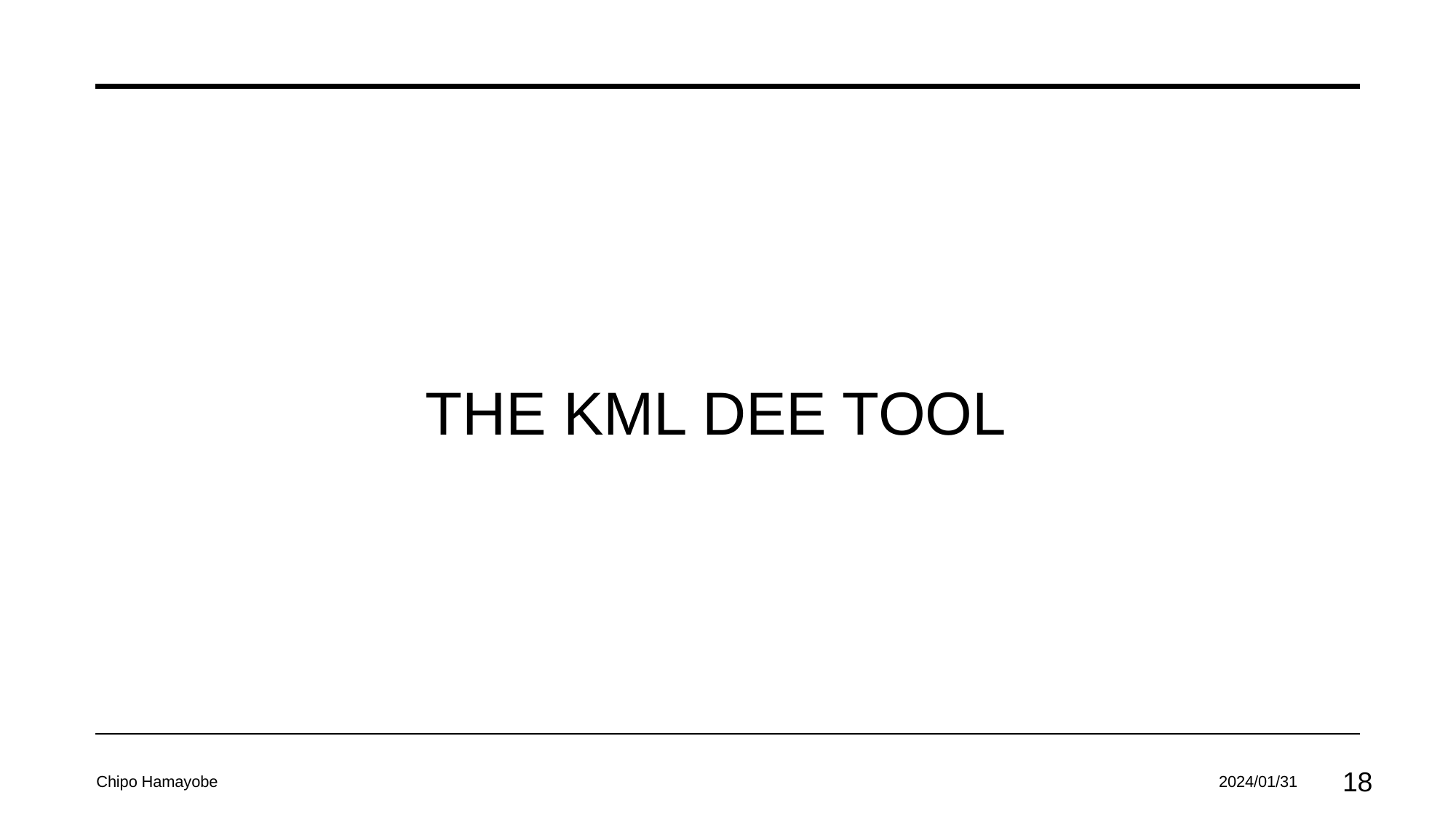

# THE KML DEE TOOL
Chipo Hamayobe
2024/01/31
18